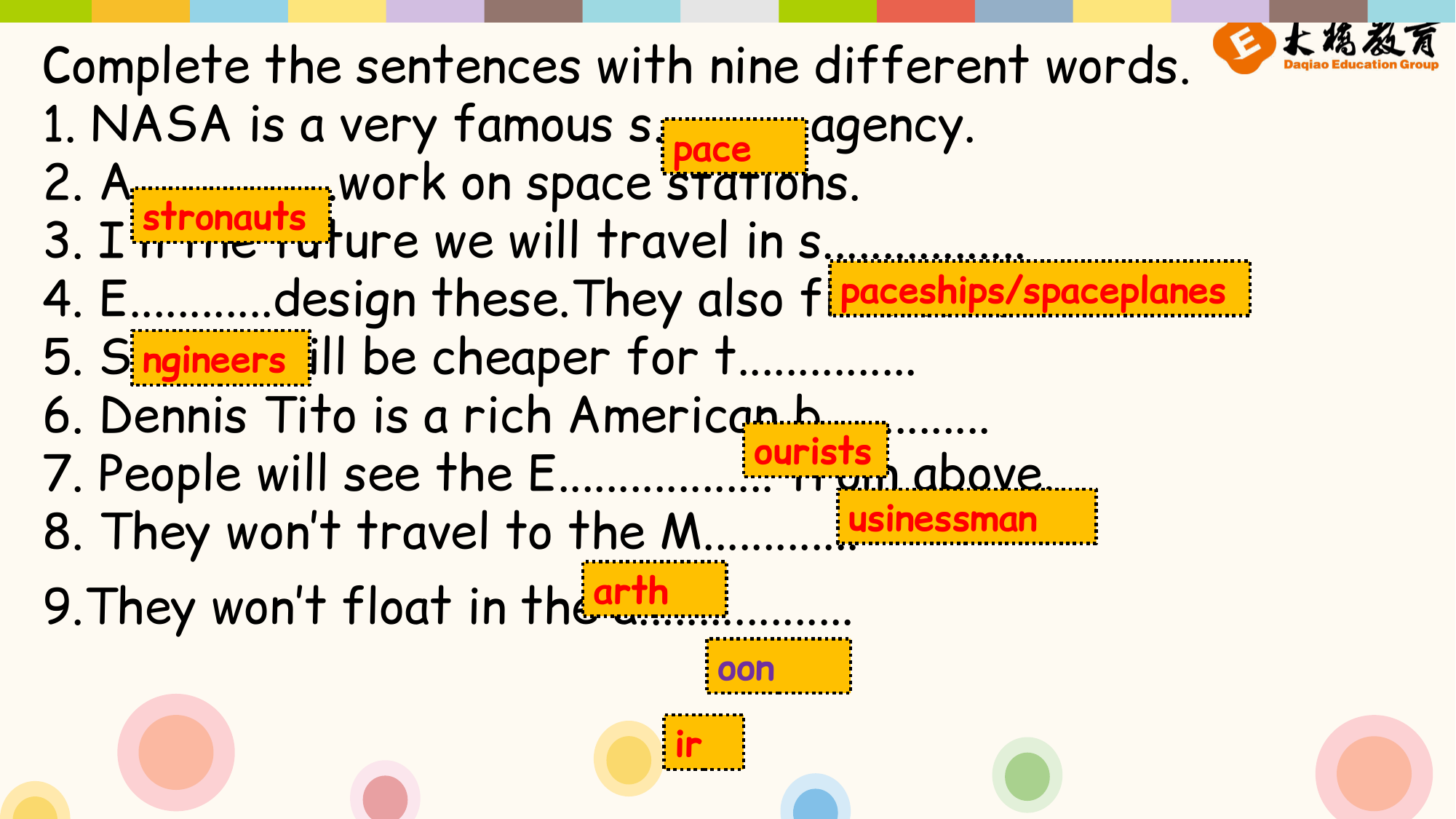

Complete the sentences with nine different words.1. NASA is a very famous s............ agency.2. A.................work on space stations.3. I n the future we will travel in s.................4. E............design these.They also fix them.5. Soon it will be cheaper for t...............6. Dennis Tito is a rich American b..............7. People will see the E.................. from above.8. They won’t travel to the M.............9.They won’t float in the a..................
pace
stronauts
paceships/spaceplanes
ngineers
ourists
usinessman
arth
oon

ir